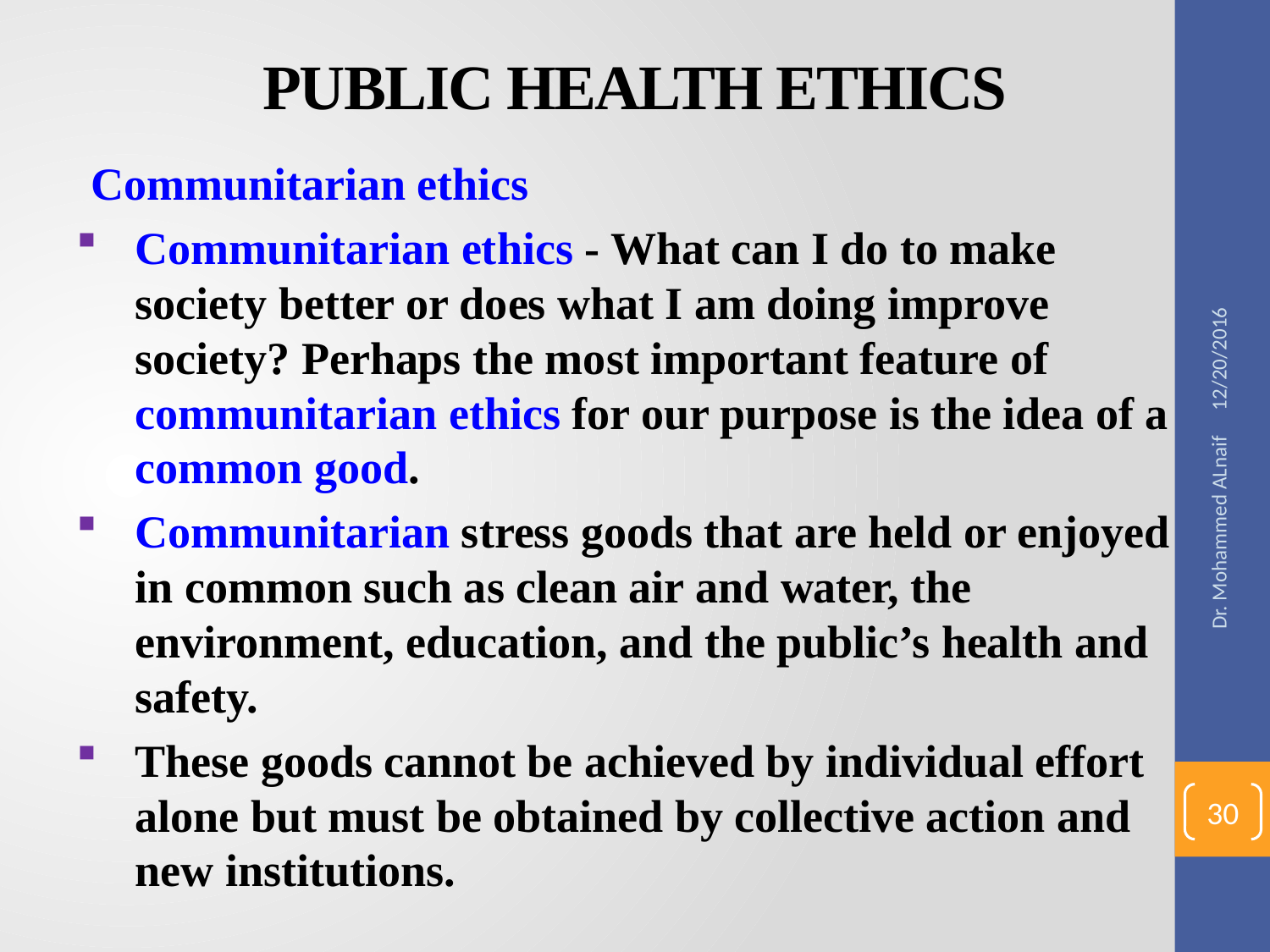

# PUBLIC HEALTH ETHICS
Communitarian ethics
Communitarian ethics - What can I do to make society better or does what I am doing improve society? Perhaps the most important feature of communitarian ethics for our purpose is the idea of a common good.
Communitarian stress goods that are held or enjoyed in common such as clean air and water, the environment, education, and the public’s health and safety.
These goods cannot be achieved by individual effort alone but must be obtained by collective action and new institutions.
12/20/2016
Dr. Mohammed ALnaif
30